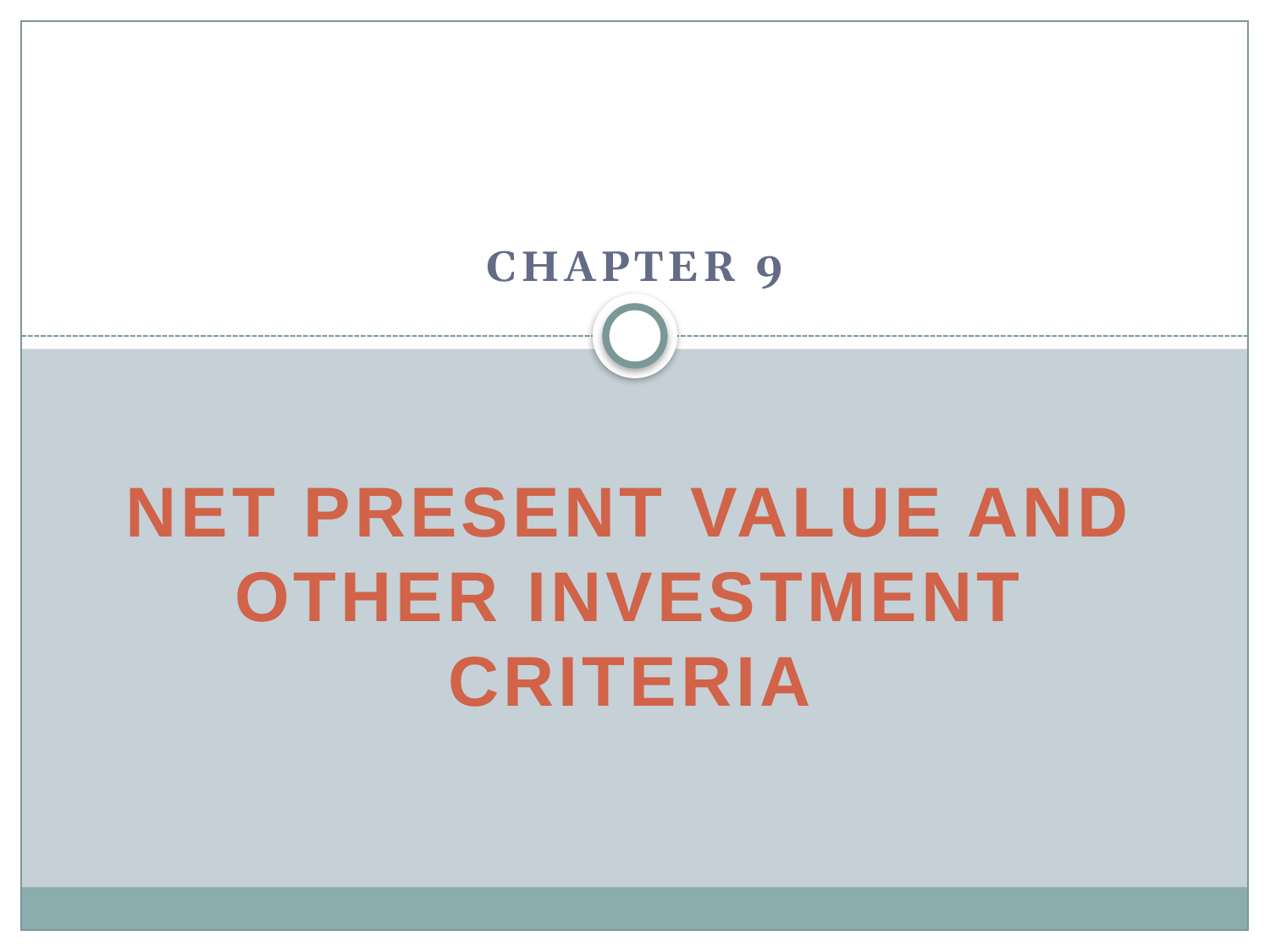

# CHAPTER 9

Net Present Value and Other Investment Criteria